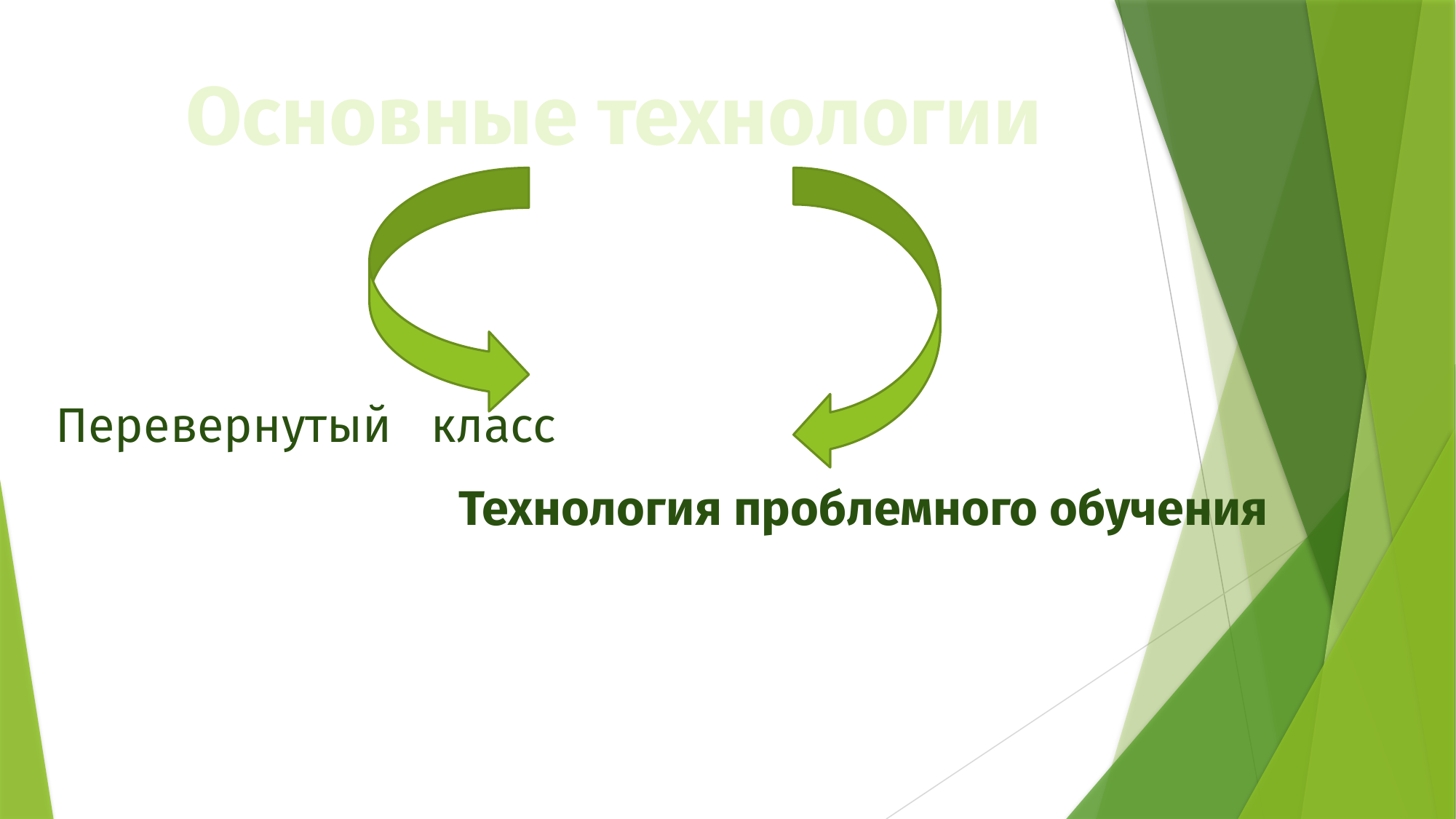

Основные технологии

Перевернутый   класс
Технология проблемного обучения